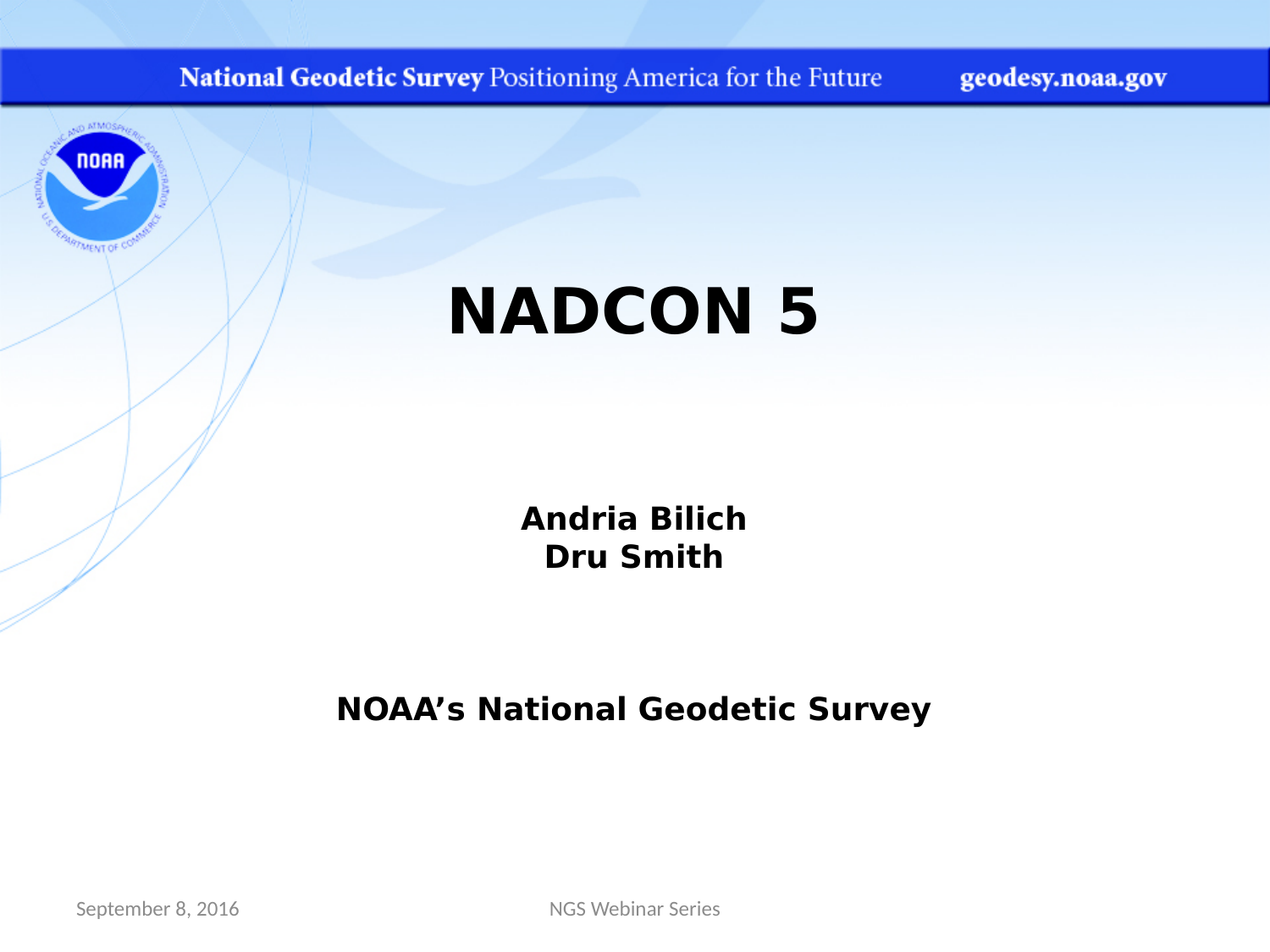

NADCON 5

Andria Bilich
Dru Smith

NOAA’s National Geodetic Survey
September 8, 2016
NGS Webinar Series